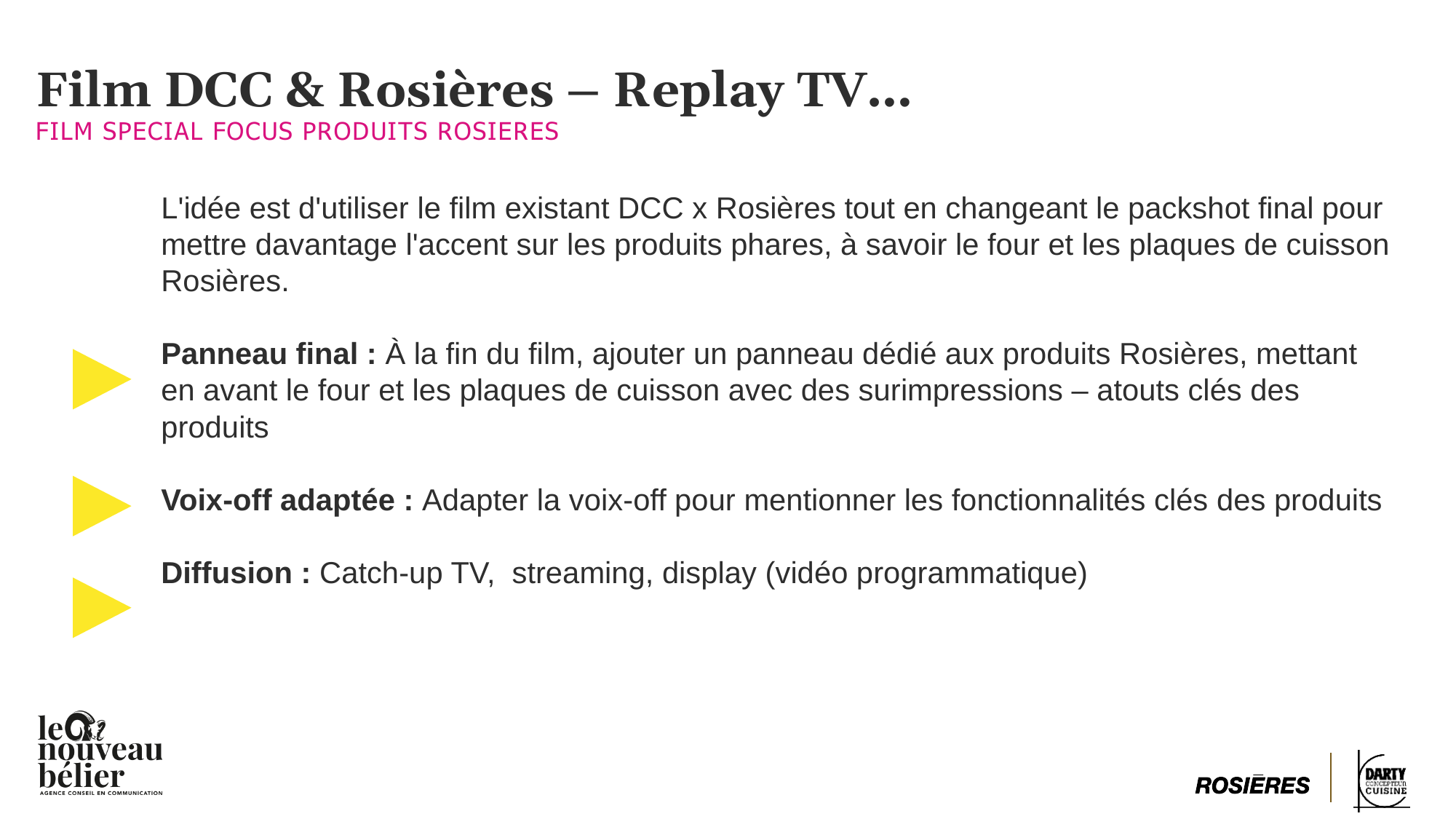

# Film DCC & Rosières – Replay TV…
Film SPECIAL FOCUS PRODUITS ROSIERES
L'idée est d'utiliser le film existant DCC x Rosières tout en changeant le packshot final pour mettre davantage l'accent sur les produits phares, à savoir le four et les plaques de cuisson Rosières.
Panneau final : À la fin du film, ajouter un panneau dédié aux produits Rosières, mettant en avant le four et les plaques de cuisson avec des surimpressions – atouts clés des produits
Voix-off adaptée : Adapter la voix-off pour mentionner les fonctionnalités clés des produits
Diffusion : Catch-up TV,  streaming, display (vidéo programmatique)